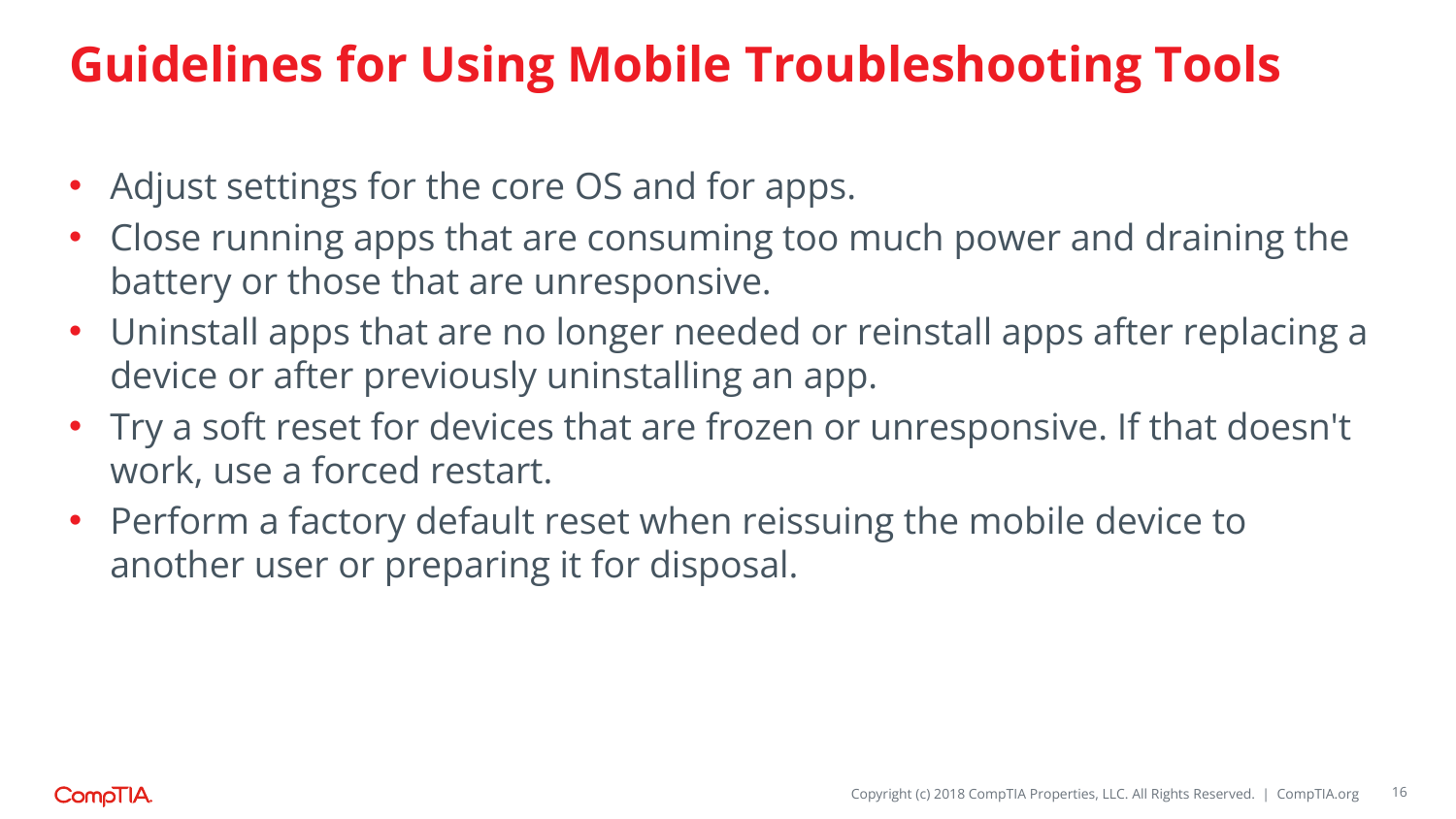

# Guidelines for Using Mobile Troubleshooting Tools
Adjust settings for the core OS and for apps.
Close running apps that are consuming too much power and draining the battery or those that are unresponsive.
Uninstall apps that are no longer needed or reinstall apps after replacing a device or after previously uninstalling an app.
Try a soft reset for devices that are frozen or unresponsive. If that doesn't work, use a forced restart.
Perform a factory default reset when reissuing the mobile device to another user or preparing it for disposal.
16